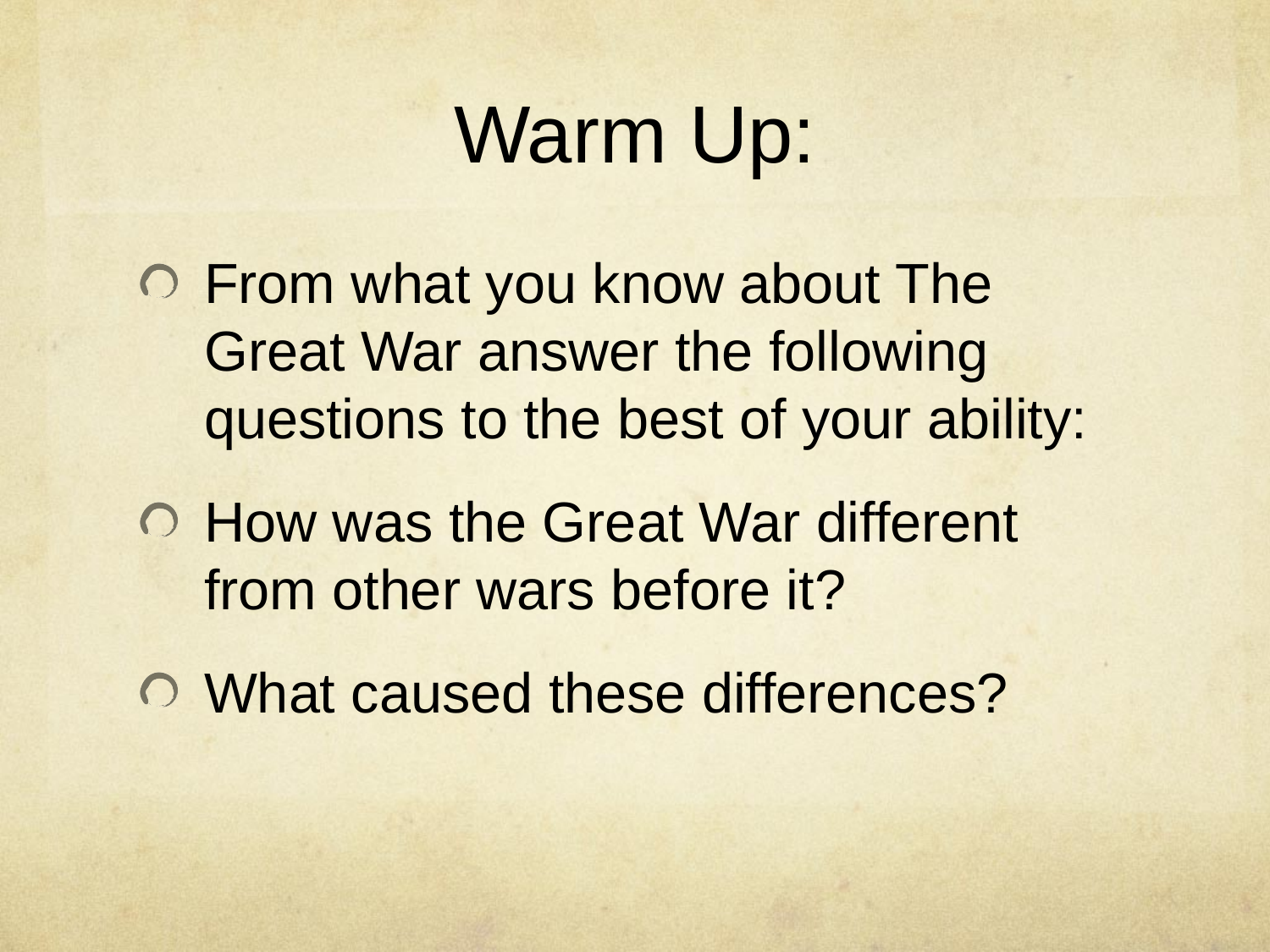

# Warm Up:
From what you know about The Great War answer the following questions to the best of your ability:
How was the Great War different from other wars before it?
What caused these differences?